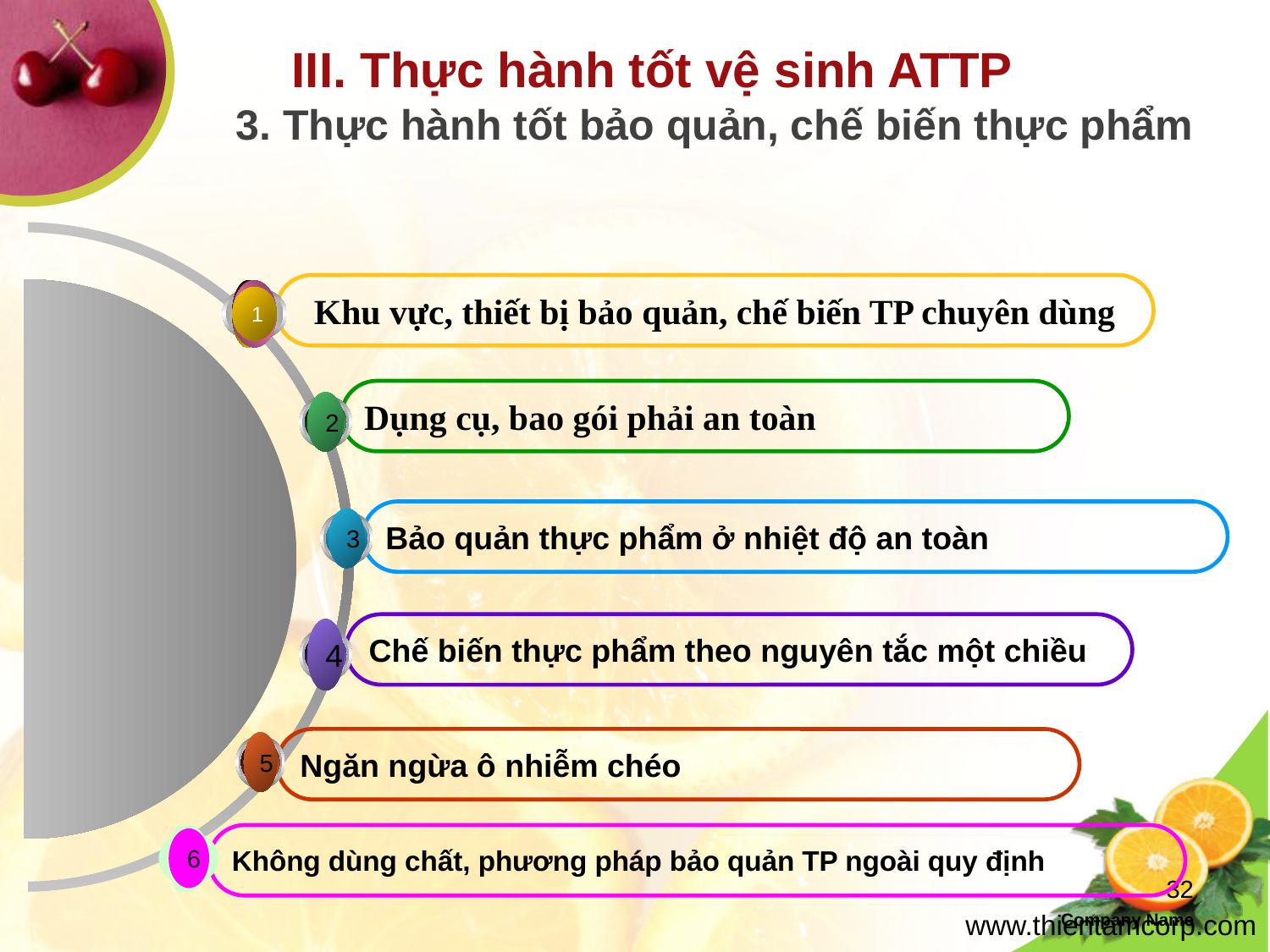

III. Thực hành tốt vệ sinh ATTP
3. Thực hành tốt bảo quản, chế biến thực phẩm

Khu vực, thiết bị bảo quản, chế biến TP chuyên dùng

1
1

Dụng cụ, bao gói phải an toàn
2

Bảo quản thực phẩm ở nhiệt độ an toàn
3

Chế biến thực phẩm theo nguyên tắc một chiều
4

Ngăn ngừa ô nhiễm chéo
5

6

Không dùng chất, phương pháp bảo quản TP ngoài quy định
32
Company Name